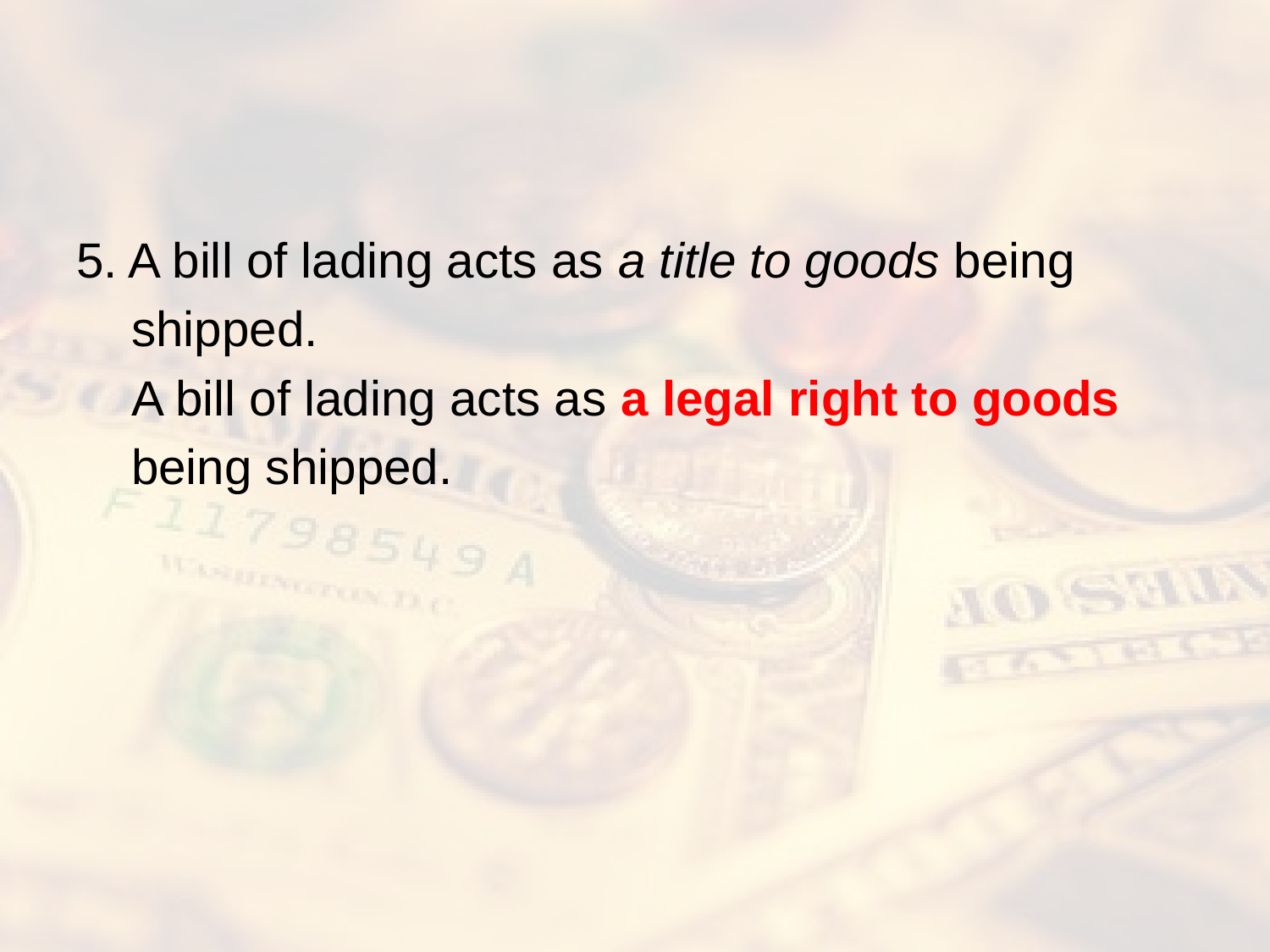

#
5. A bill of lading acts as a title to goods being
    shipped.
    A bill of lading acts as a legal right to goods
    being shipped.